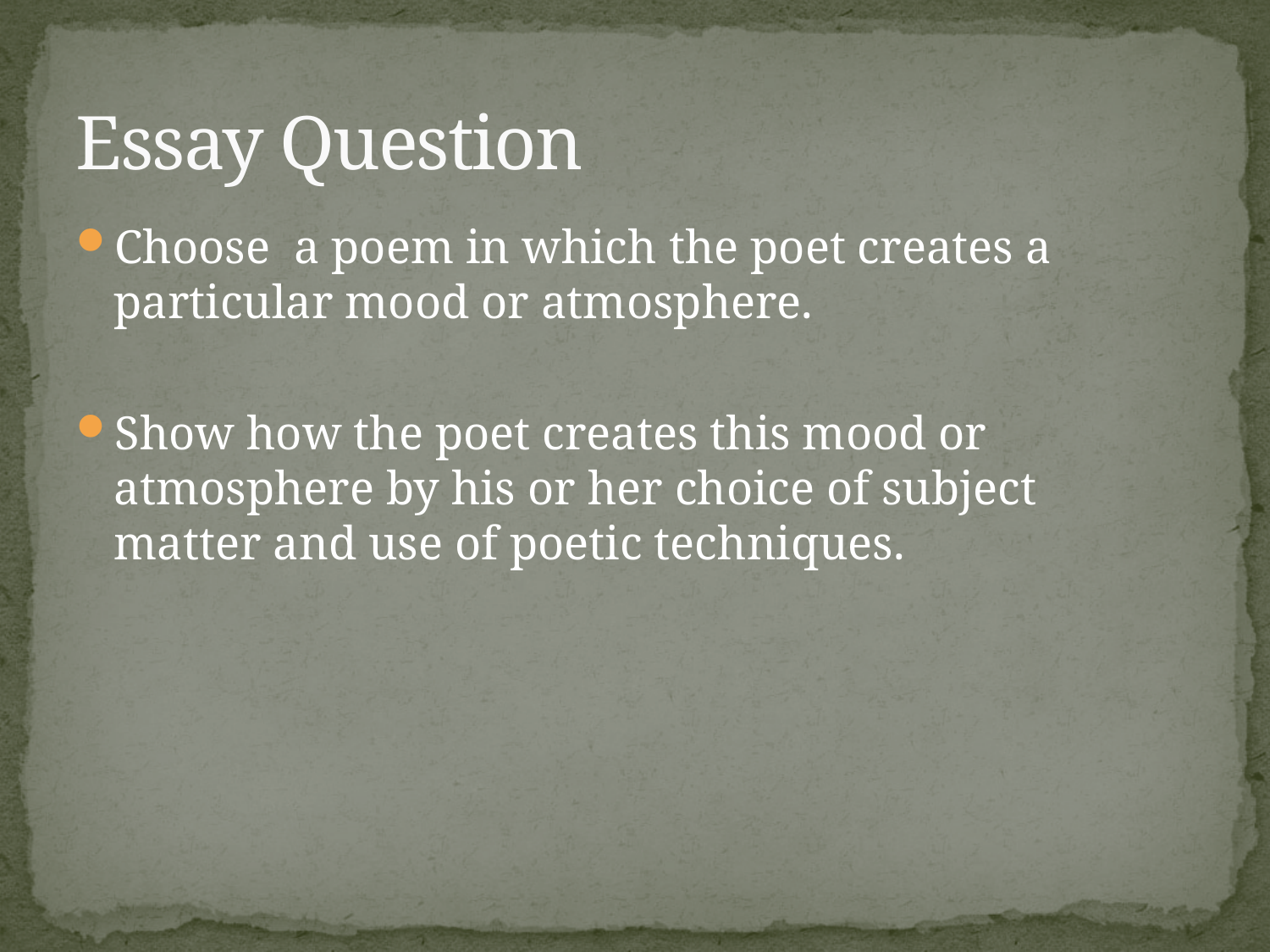

# Essay Question
Choose  a poem in which the poet creates a particular mood or atmosphere.

Show how the poet creates this mood or atmosphere by his or her choice of subject matter and use of poetic techniques.